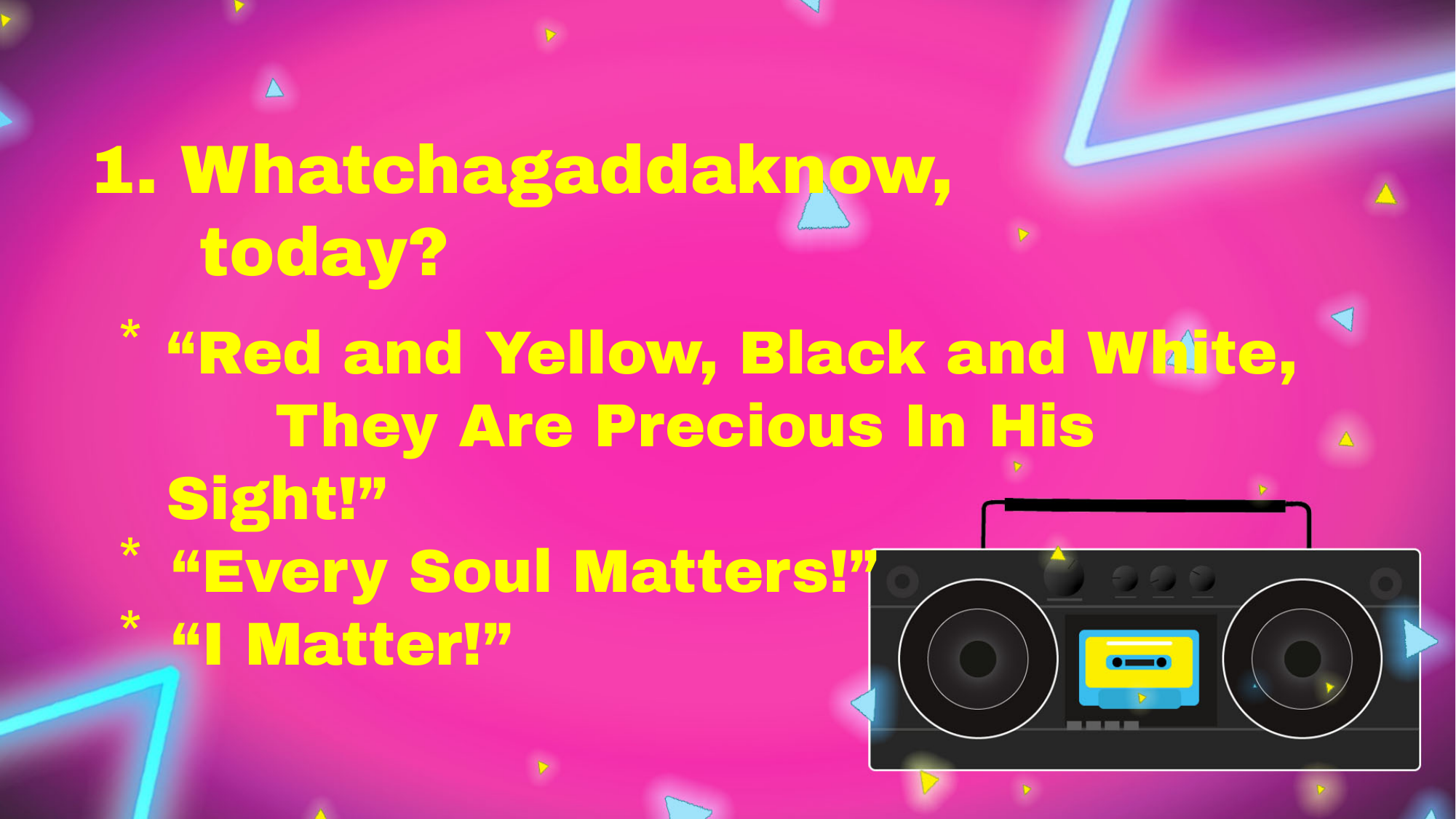

1. Whatchagaddaknow,
	today?
“Red and Yellow, Black and White, 	They Are Precious In His Sight!”
“Every Soul Matters!”
“I Matter!”